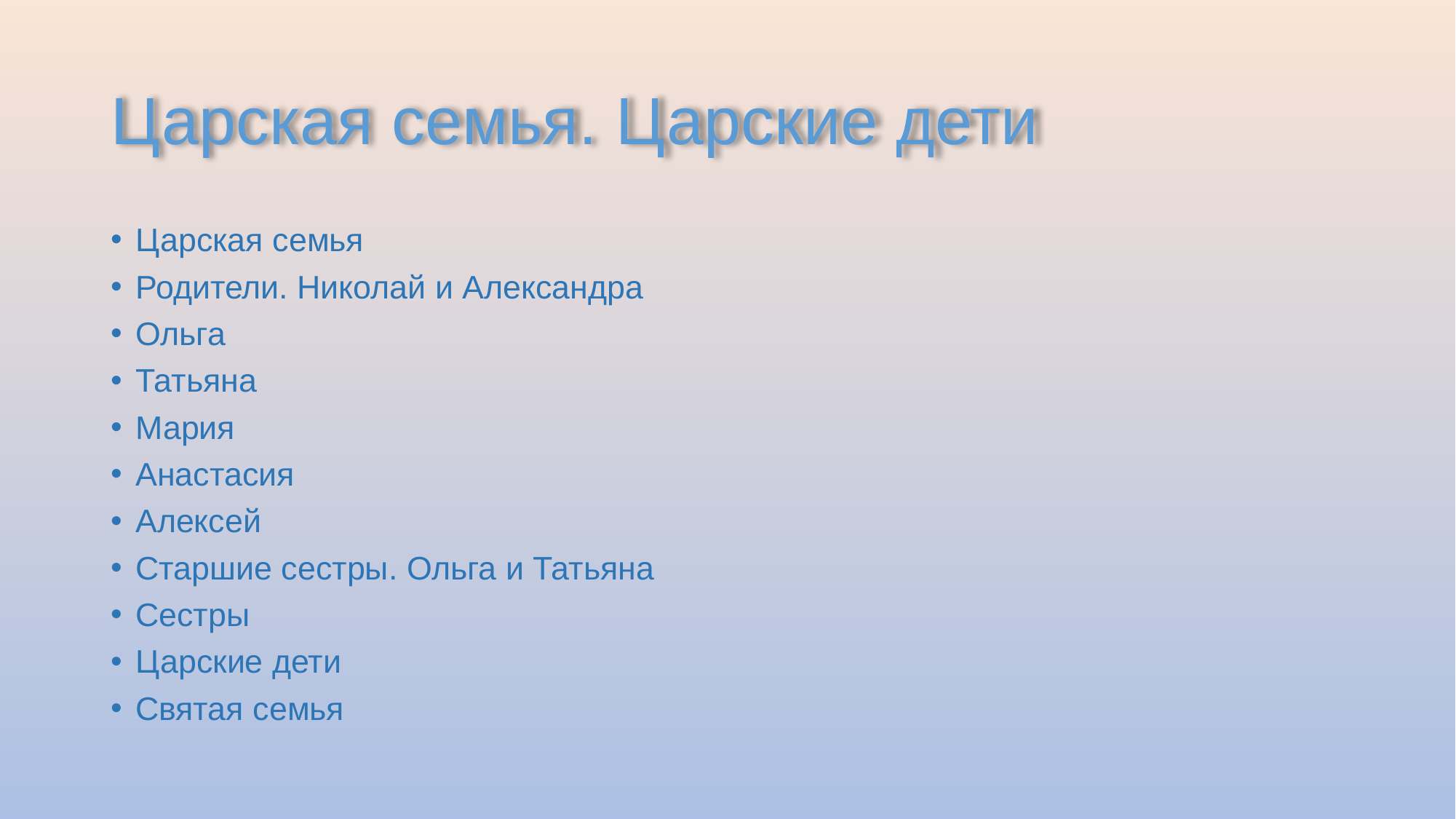

# Царская семья. Царские дети
Царская семья
Родители. Николай и Александра
Ольга
Татьяна
Мария
Анастасия
Алексей
Старшие сестры. Ольга и Татьяна
Сестры
Царские дети
Святая семья